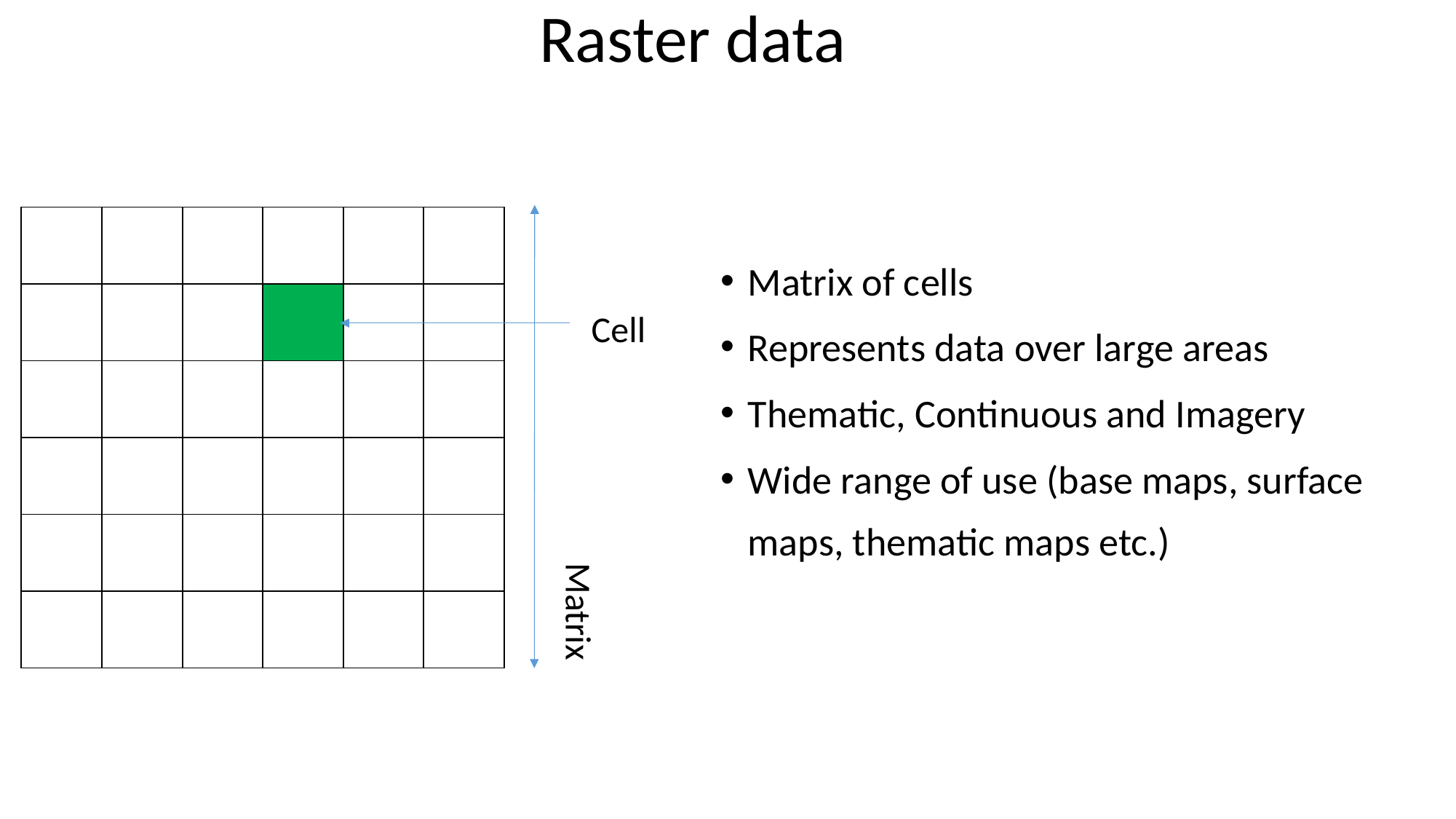

# Raster data
|  |  |  |  |  |  |
| --- | --- | --- | --- | --- | --- |
|  |  |  |  |  |  |
|  |  |  |  |  |  |
|  |  |  |  |  |  |
|  |  |  |  |  |  |
|  |  |  |  |  |  |
Matrix of cells
Represents data over large areas
Thematic, Continuous and Imagery
Wide range of use (base maps, surface maps, thematic maps etc.)

Cell
Matrix